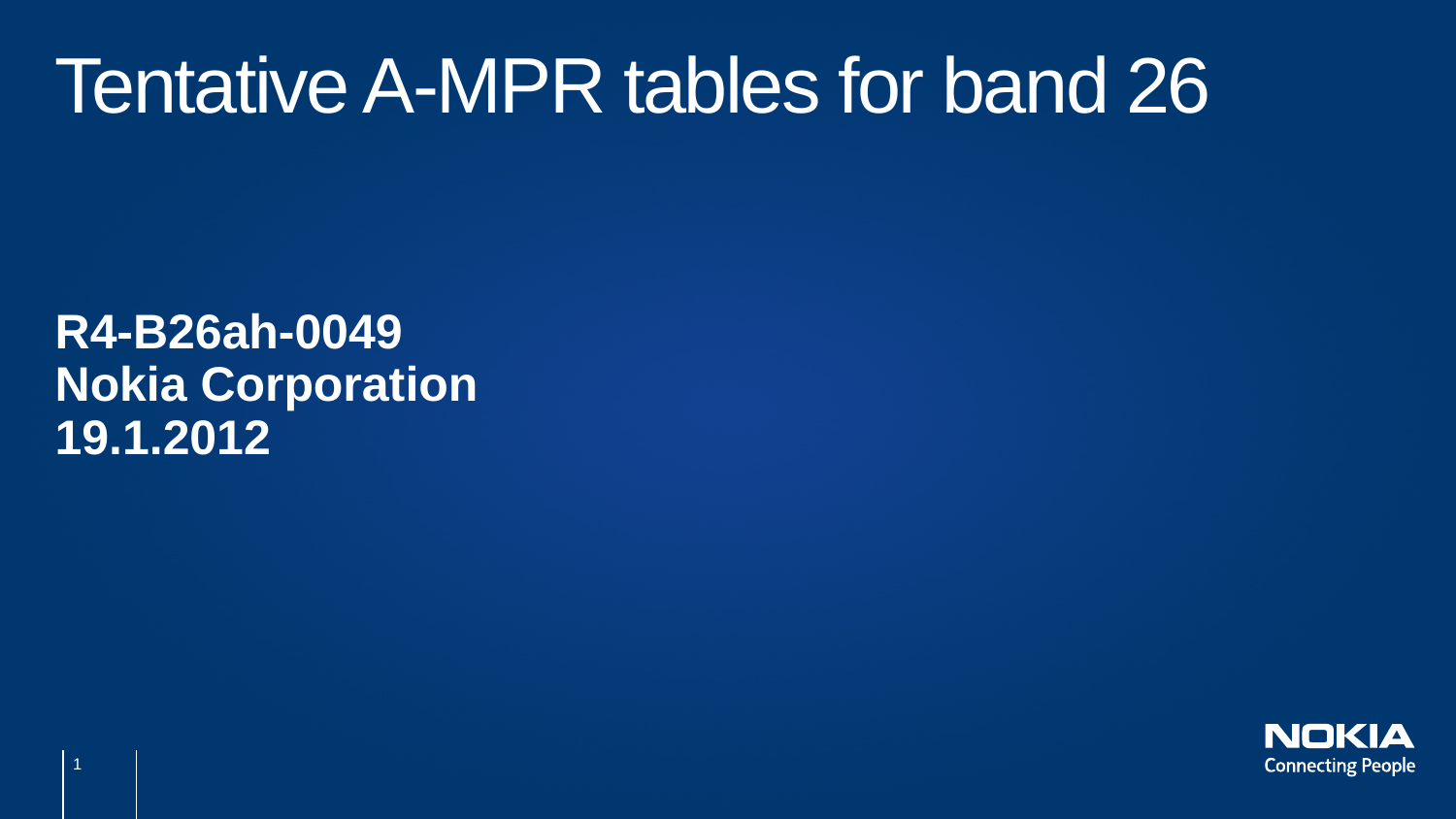

# Tentative A-MPR tables for band 26
R4-B26ah-0049
Nokia Corporation
19.1.2012
1